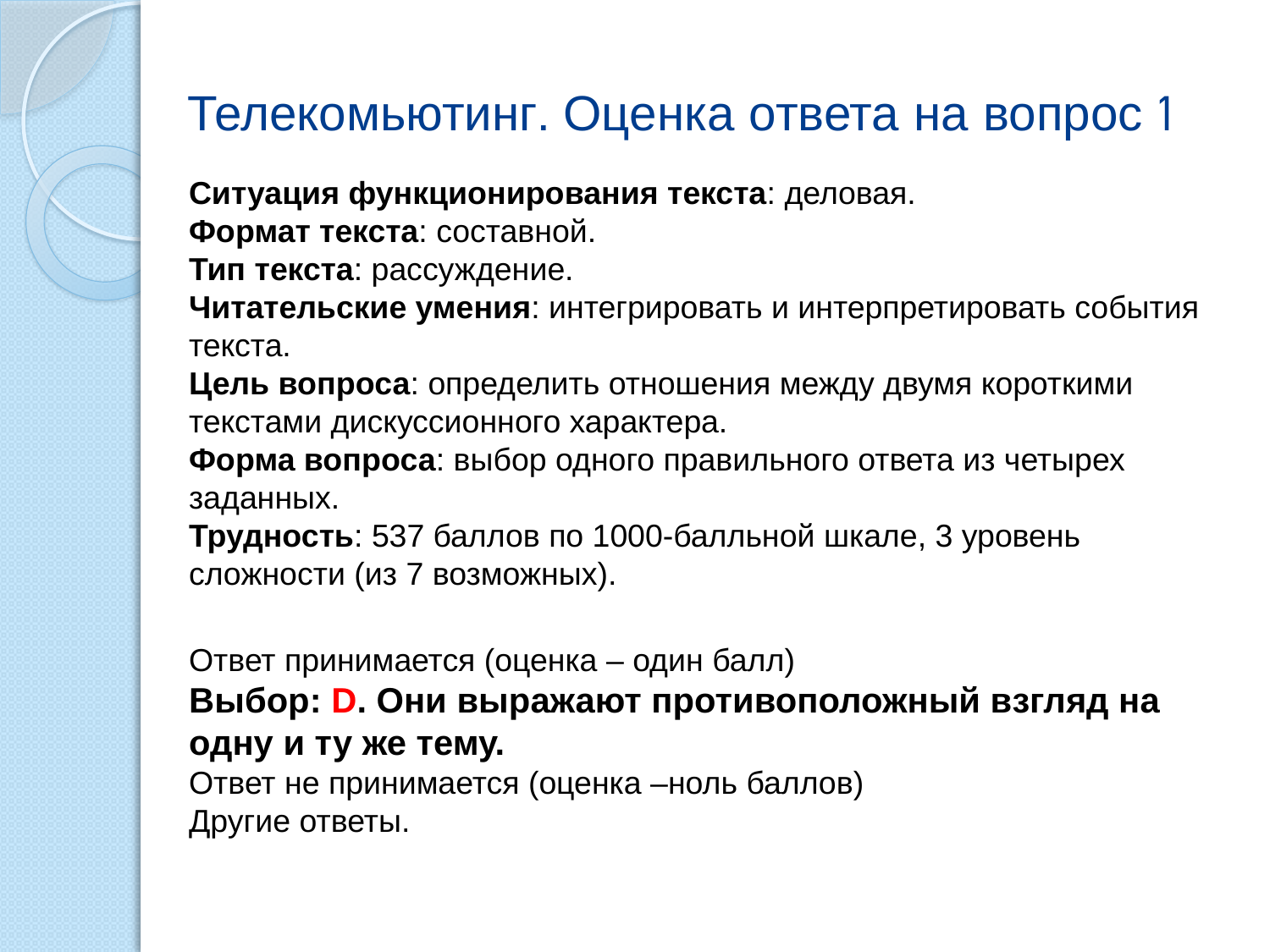

# Телекомьютинг. Оценка ответа на вопрос 1
Ситуация функционирования текста: деловая.
Формат текста: составной.
Тип текста: рассуждение.
Читательские умения: интегрировать и интерпретировать события текста.
Цель вопроса: определить отношения между двумя короткими текстами дискуссионного характера.
Форма вопроса: выбор одного правильного ответа из четырех заданных.
Трудность: 537 баллов по 1000-балльной шкале, 3 уровень сложности (из 7 возможных).

Ответ принимается (оценка – один балл)
Выбор: D. Они выражают противоположный взгляд на одну и ту же тему.
Ответ не принимается (оценка –ноль баллов)
Другие ответы.